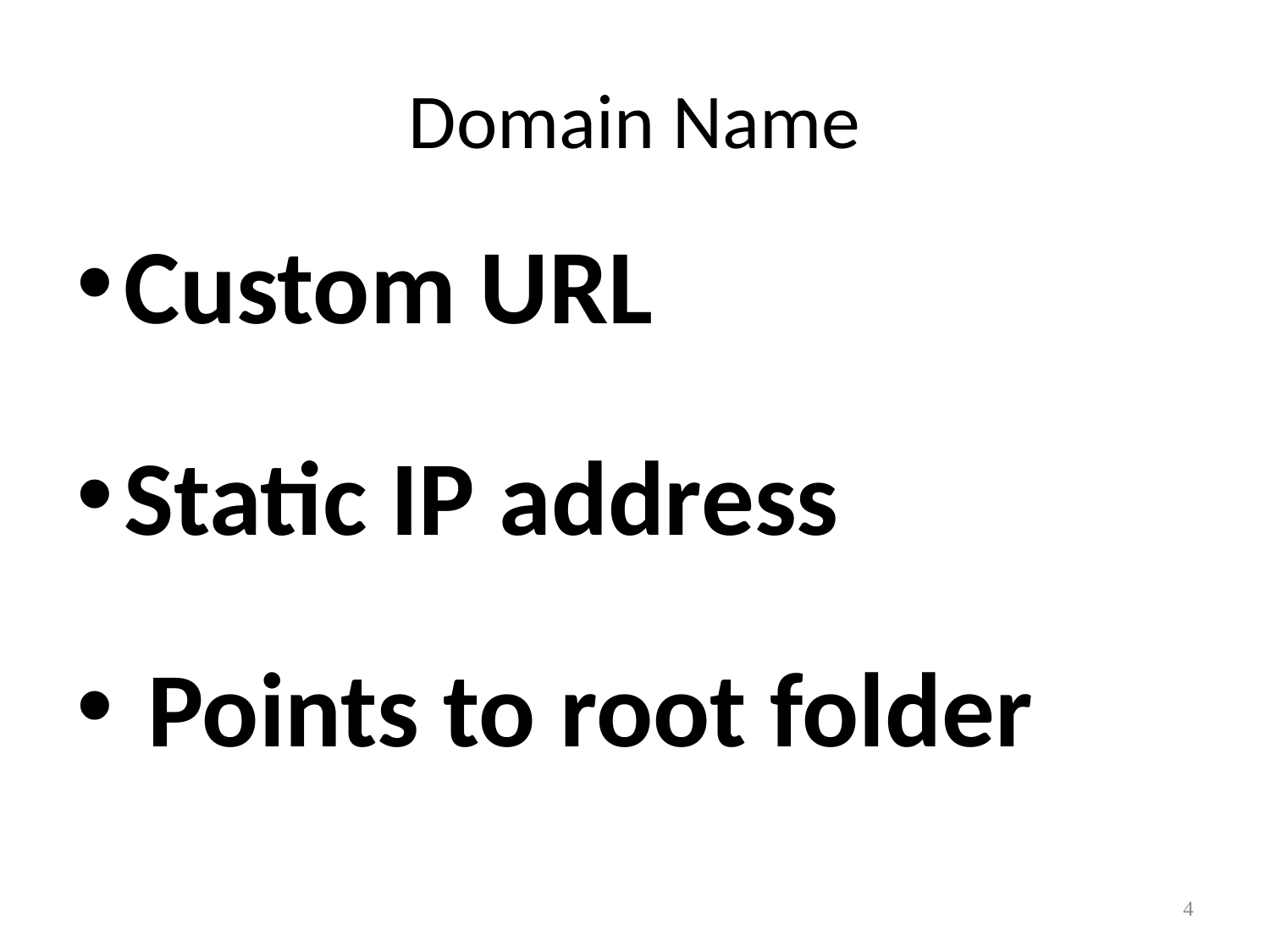

# Domain Name
Custom URL
Static IP address
 Points to root folder
4